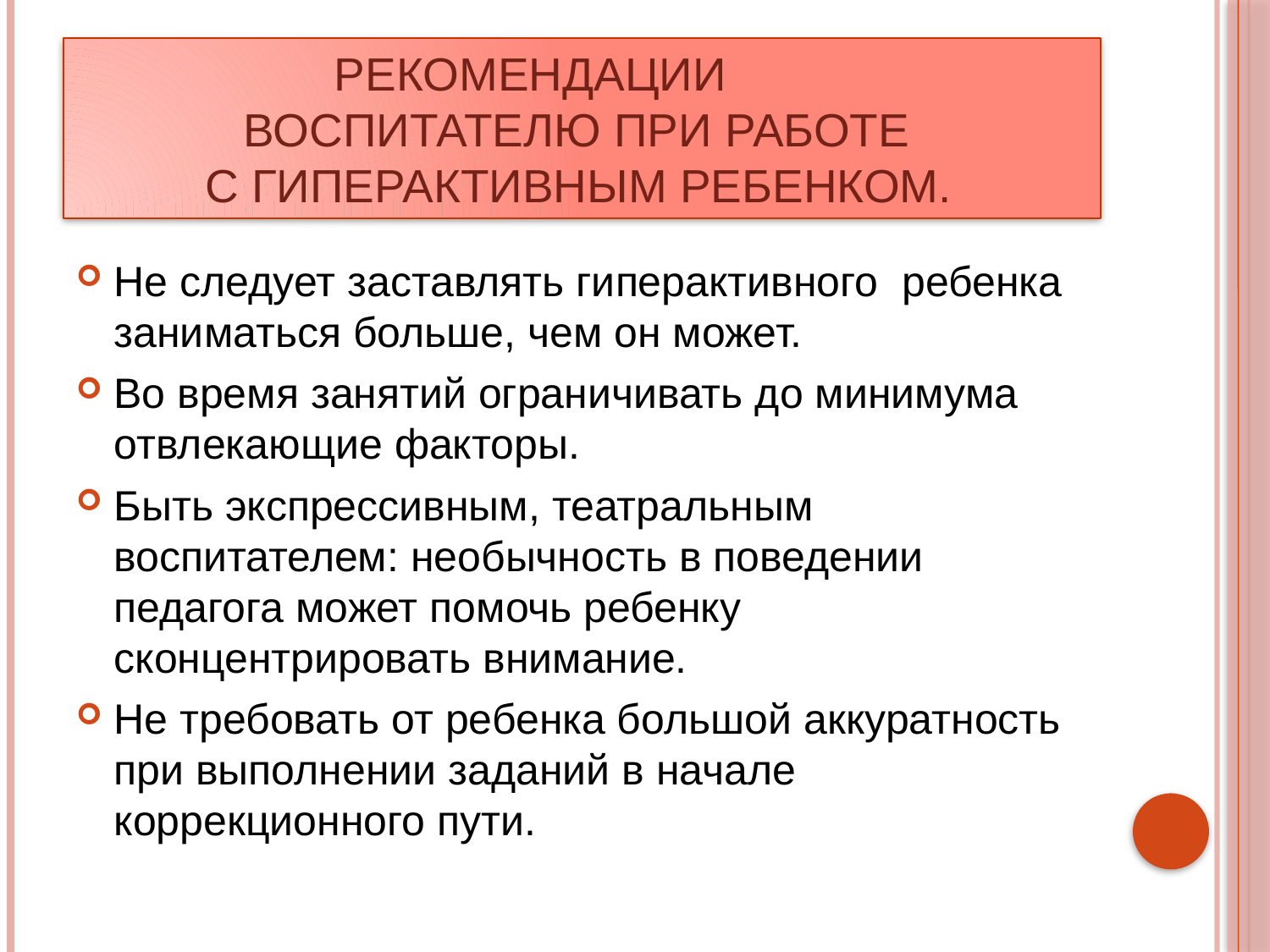

# Рекомендации воспитателю при работе с гиперактивным ребенком.
Не следует заставлять гиперактивного  ребенка заниматься больше, чем он может.
Во время занятий ограничивать до минимума отвлекающие факторы.
Быть экспрессивным, театральным воспитателем: необычность в поведении педагога может помочь ребенку сконцентрировать внимание.
Не требовать от ребенка большой аккуратность при выполнении заданий в начале коррекционного пути.